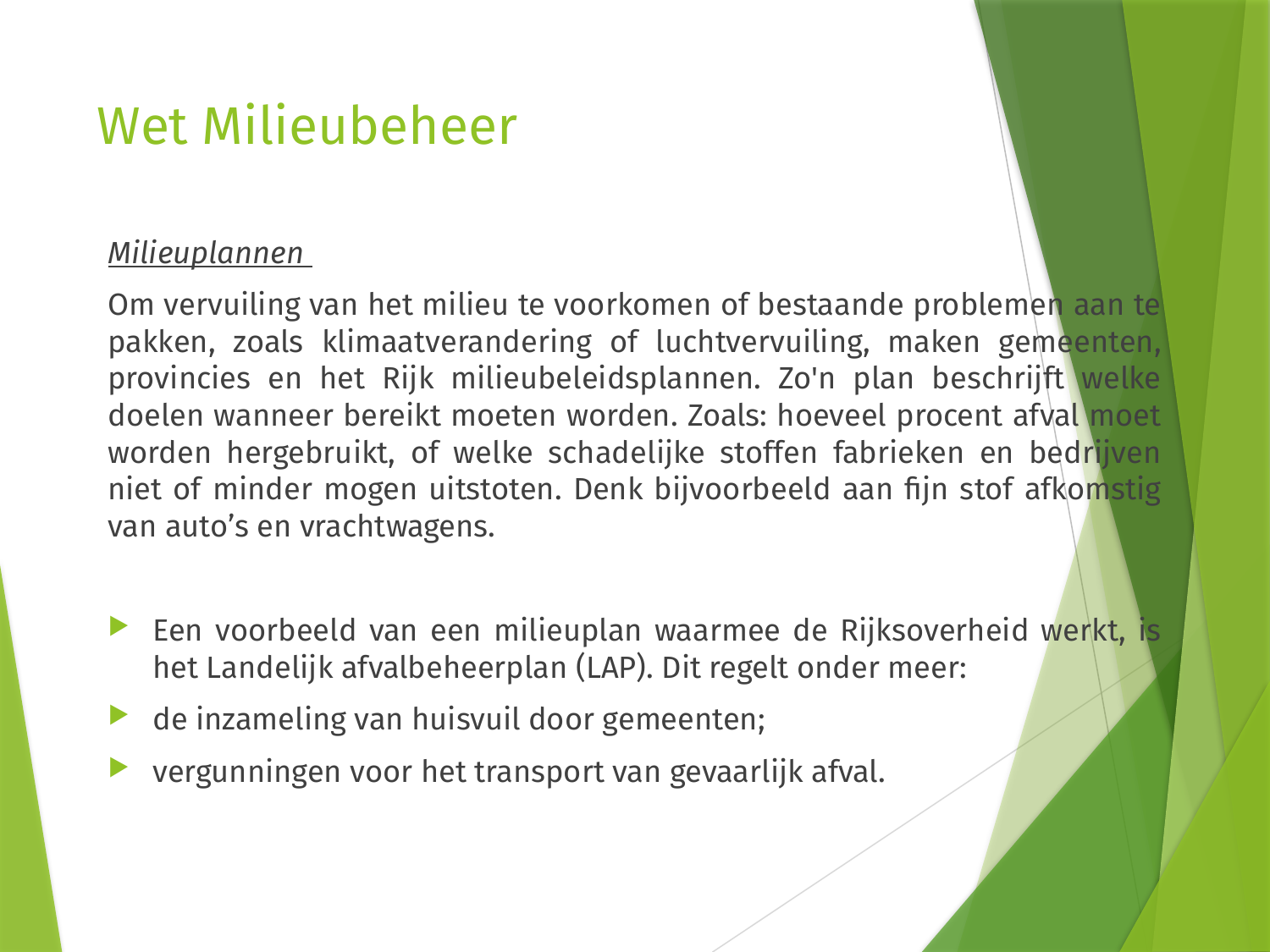

# Wet Milieubeheer
Milieuplannen
Om vervuiling van het milieu te voorkomen of bestaande problemen aan te pakken, zoals klimaatverandering of luchtvervuiling, maken gemeenten, provincies en het Rijk milieubeleidsplannen. Zo'n plan beschrijft welke doelen wanneer bereikt moeten worden. Zoals: hoeveel procent afval moet worden hergebruikt, of welke schadelijke stoffen fabrieken en bedrijven niet of minder mogen uitstoten. Denk bijvoorbeeld aan fijn stof afkomstig van auto’s en vrachtwagens.

Een voorbeeld van een milieuplan waarmee de Rijksoverheid werkt, is het Landelijk afvalbeheerplan (LAP). Dit regelt onder meer:
de inzameling van huisvuil door gemeenten;
vergunningen voor het transport van gevaarlijk afval.